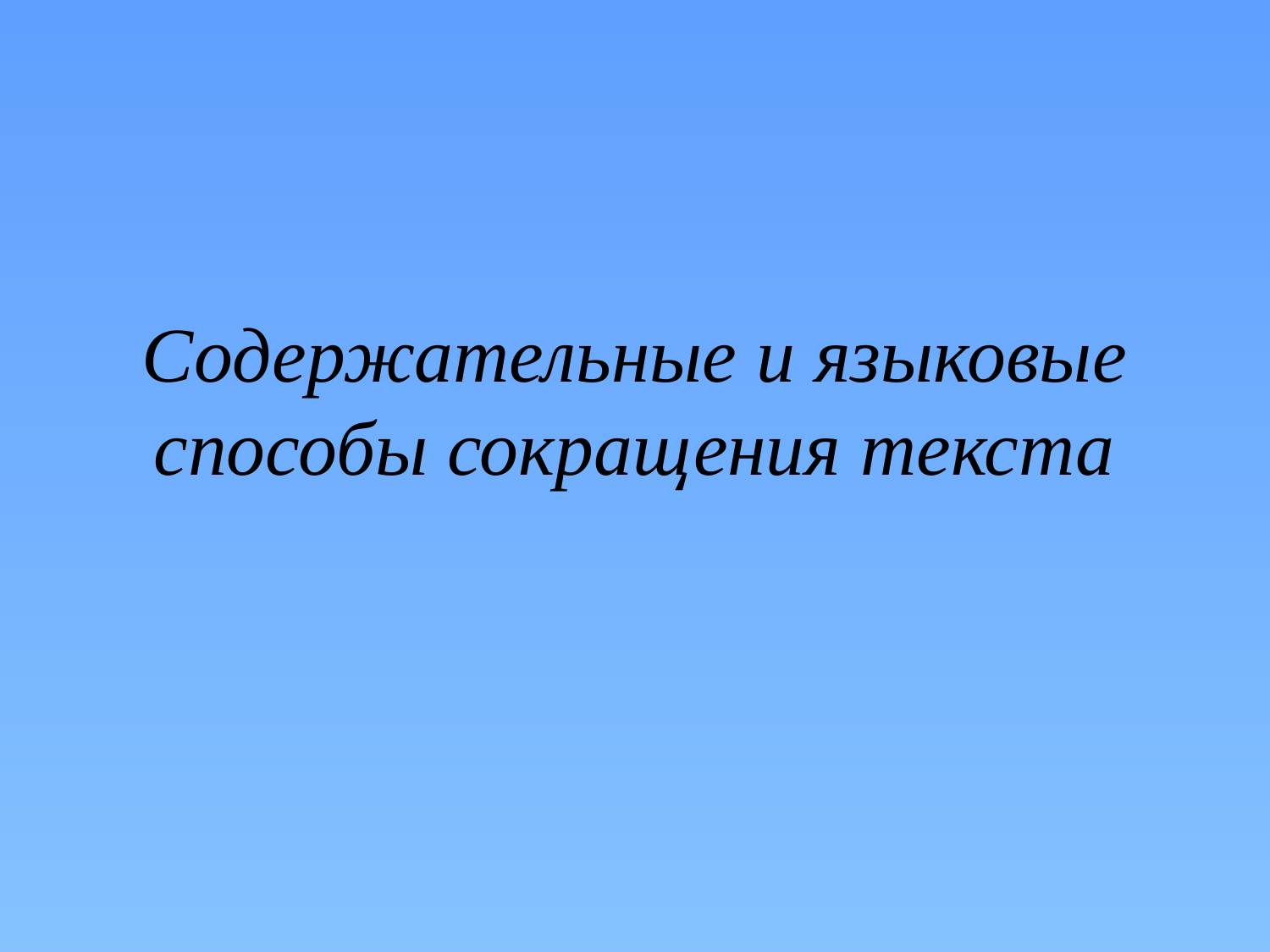

# Содержательные и языковые способы сокращения текста